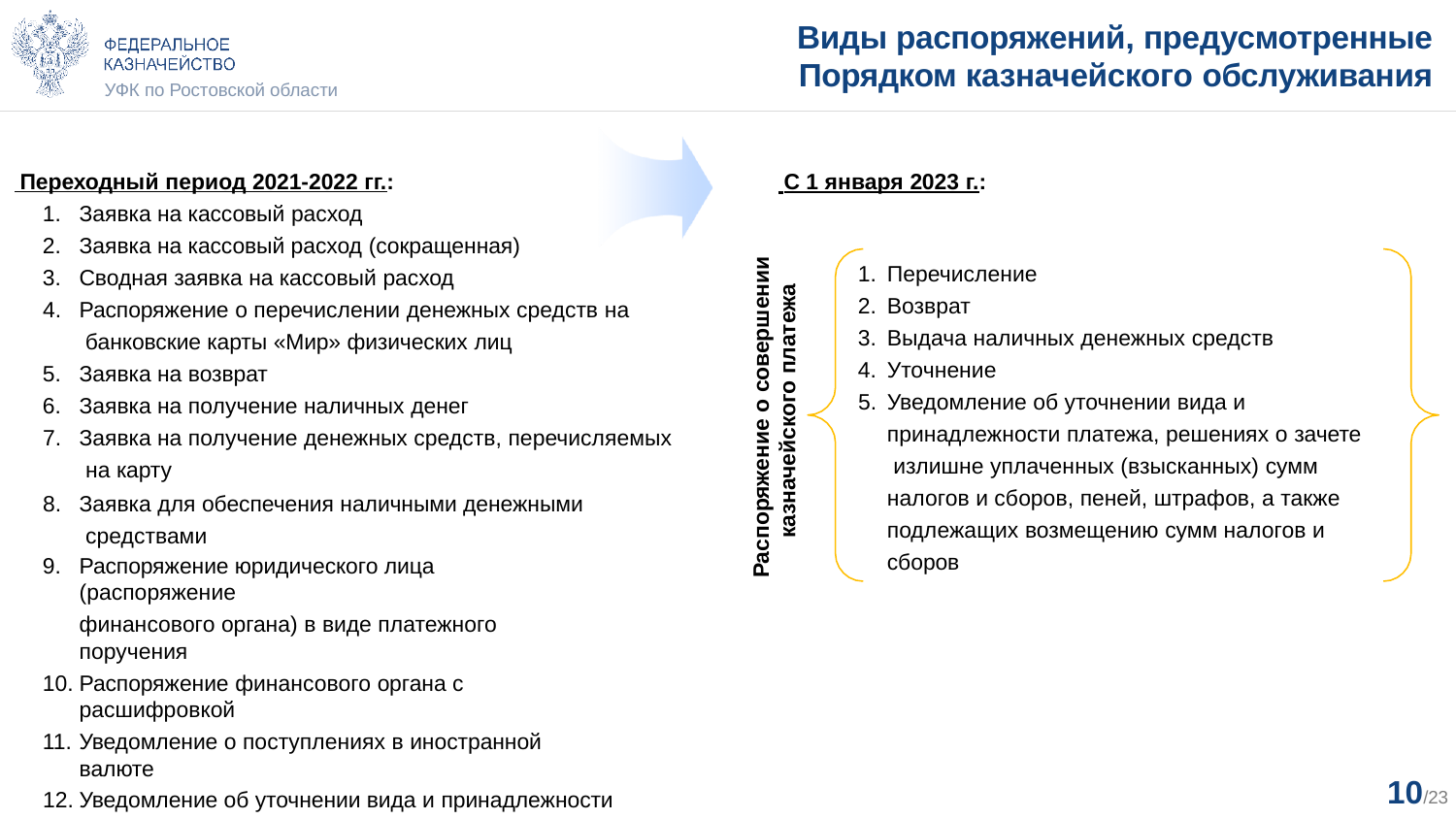

# Виды распоряжений, предусмотренные  Порядком казначейского обслуживания
УФК по Ростовской области

 Переходный период 2021-2022 гг.:
Заявка на кассовый расход
Заявка на кассовый расход (сокращенная)
Сводная заявка на кассовый расход
Распоряжение о перечислении денежных средств на  банковские карты «Мир» физических лиц
Заявка на возврат
Заявка на получение наличных денег
Заявка на получение денежных средств, перечисляемых  на карту
Заявка для обеспечения наличными денежными  средствами
Распоряжение юридического лица (распоряжение
финансового органа) в виде платежного поручения
Распоряжение финансового органа с расшифровкой
Уведомление о поступлениях в иностранной валюте
Уведомление об уточнении вида и принадлежности  платежа
Уведомление об уточнении операций клиента
 С 1 января 2023 г.:

Перечисление
Возврат
Выдача наличных денежных средств
Уточнение
Уведомление об уточнении вида и  принадлежности платежа, решениях о зачете  излишне уплаченных (взысканных) сумм  налогов и сборов, пеней, штрафов, а также  подлежащих возмещению сумм налогов и  сборов

Распоряжение о совершении  казначейского платежа
10/23